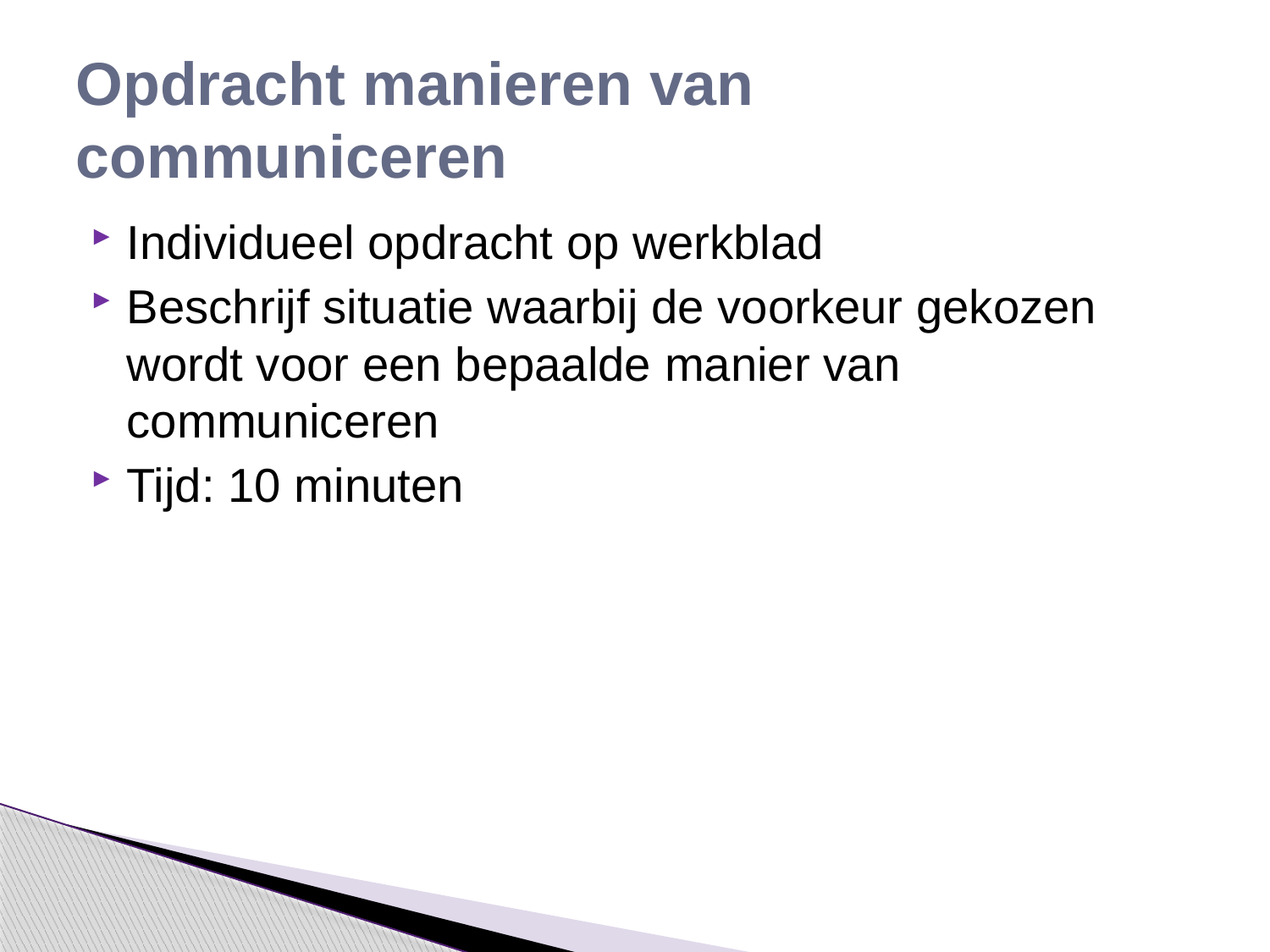

# Opdracht manieren van communiceren
Individueel opdracht op werkblad
Beschrijf situatie waarbij de voorkeur gekozen wordt voor een bepaalde manier van communiceren
Tijd: 10 minuten